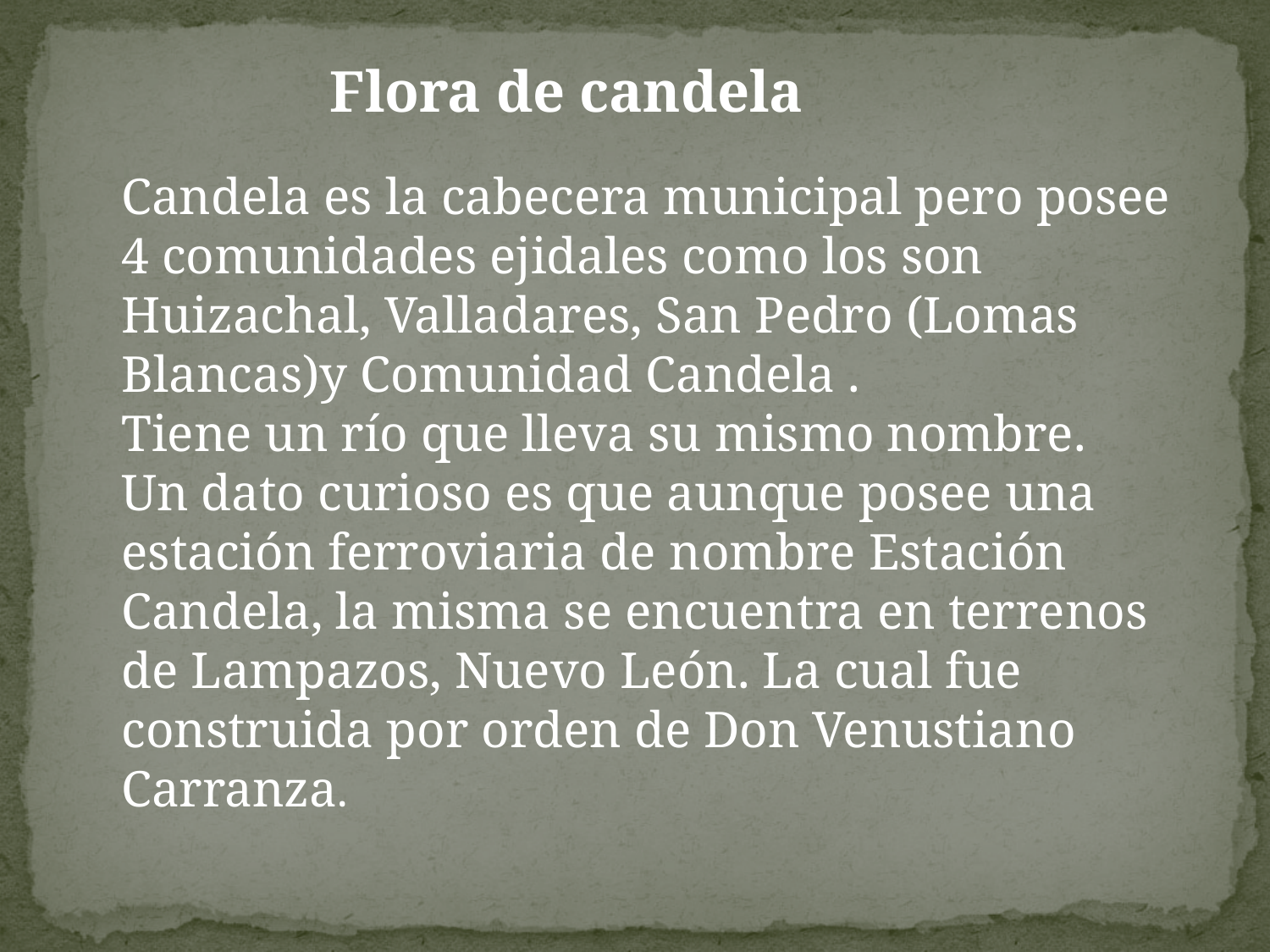

Flora de candela
Candela es la cabecera municipal pero posee 4 comunidades ejidales como los son Huizachal, Valladares, San Pedro (Lomas Blancas)y Comunidad Candela .
Tiene un río que lleva su mismo nombre.
Un dato curioso es que aunque posee una estación ferroviaria de nombre Estación Candela, la misma se encuentra en terrenos de Lampazos, Nuevo León. La cual fue construida por orden de Don Venustiano Carranza.